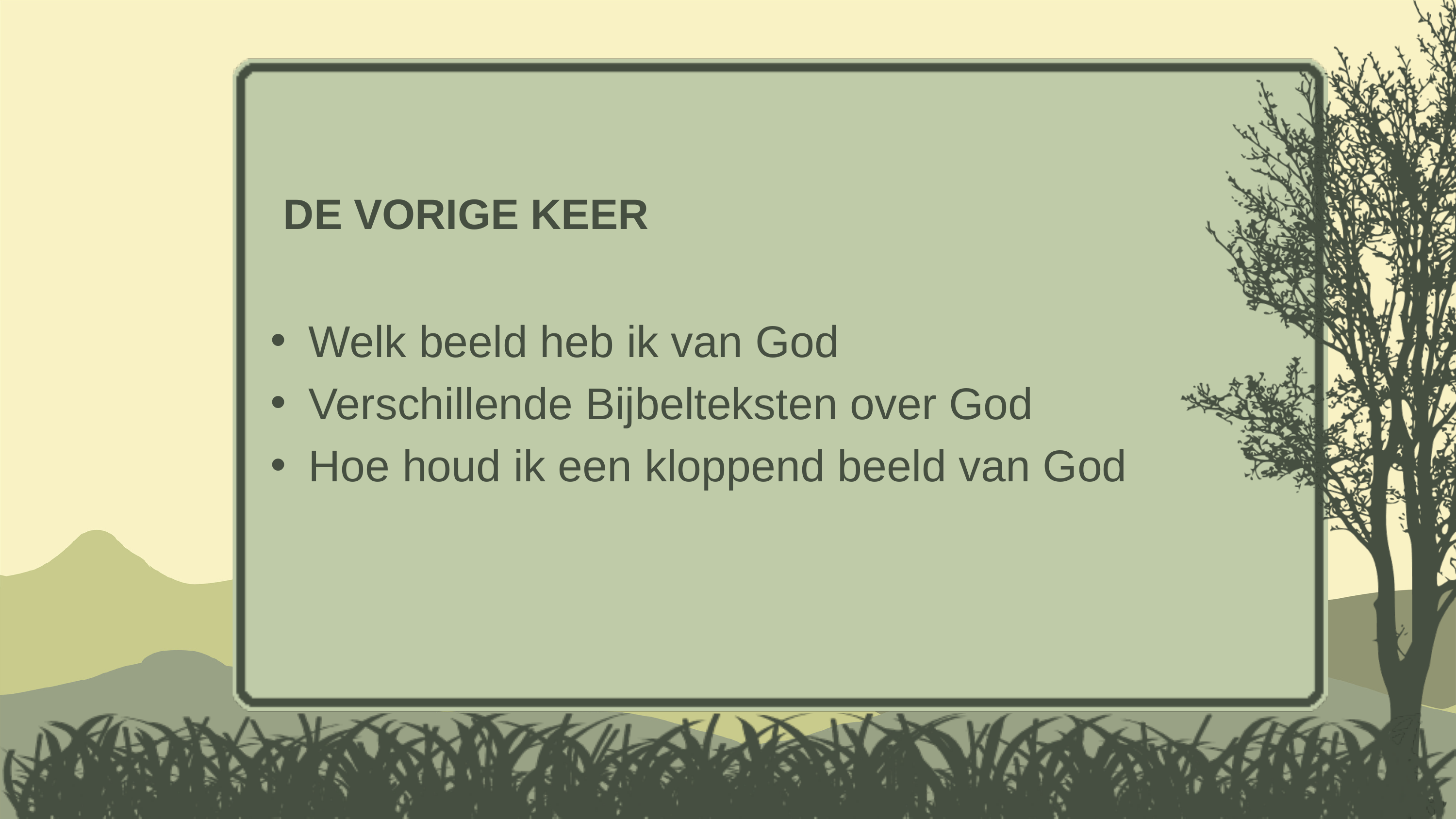

DE VORIGE KEER
Welk beeld heb ik van God
Verschillende Bijbelteksten over God
Hoe houd ik een kloppend beeld van God